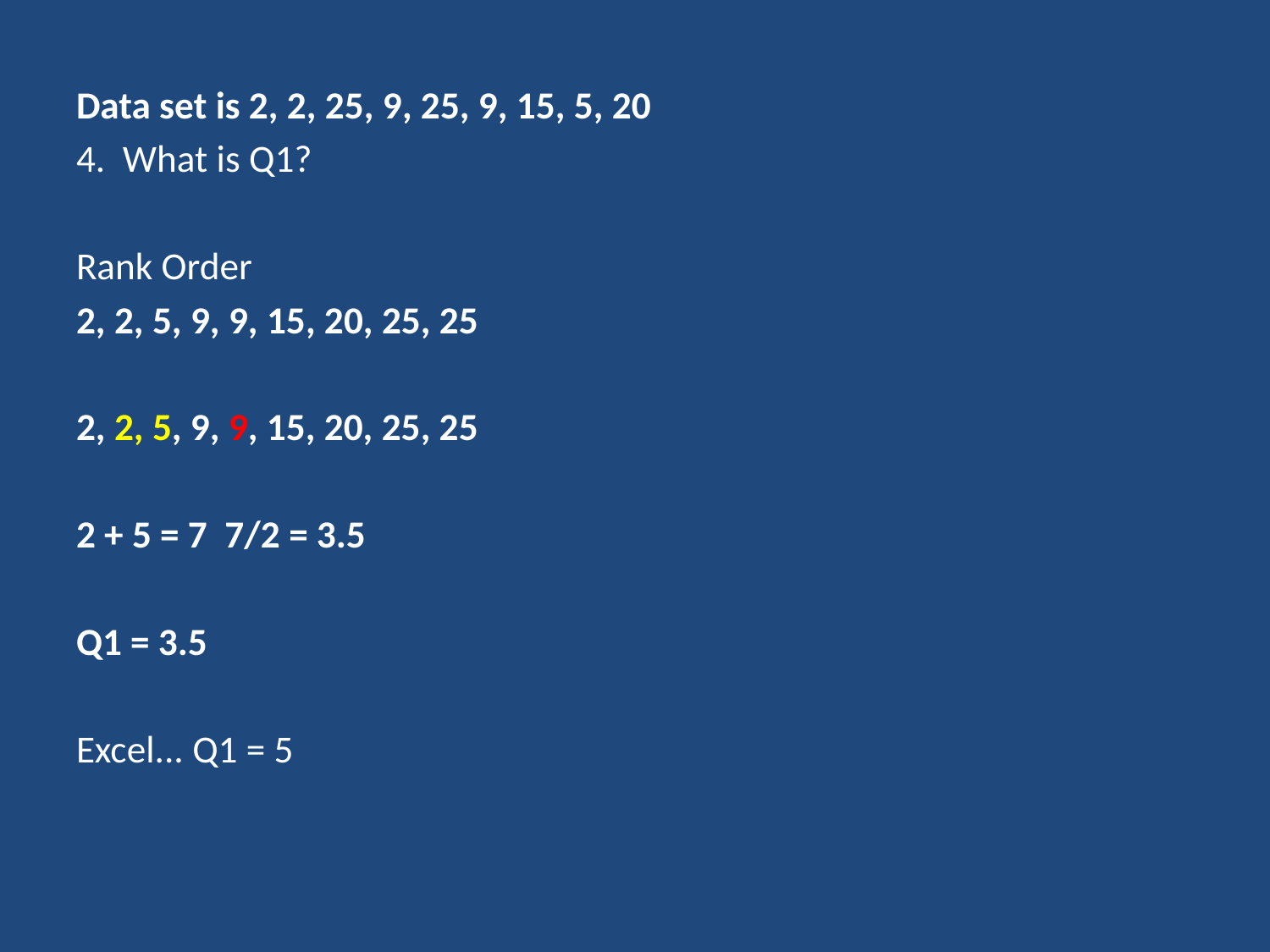

Data set is 2, 2, 25, 9, 25, 9, 15, 5, 20
4.  What is Q1?

Rank Order
2, 2, 5, 9, 9, 15, 20, 25, 25

2, 2, 5, 9, 9, 15, 20, 25, 25

2 + 5 = 7  7/2 = 3.5

Q1 = 3.5

Excel... Q1 = 5